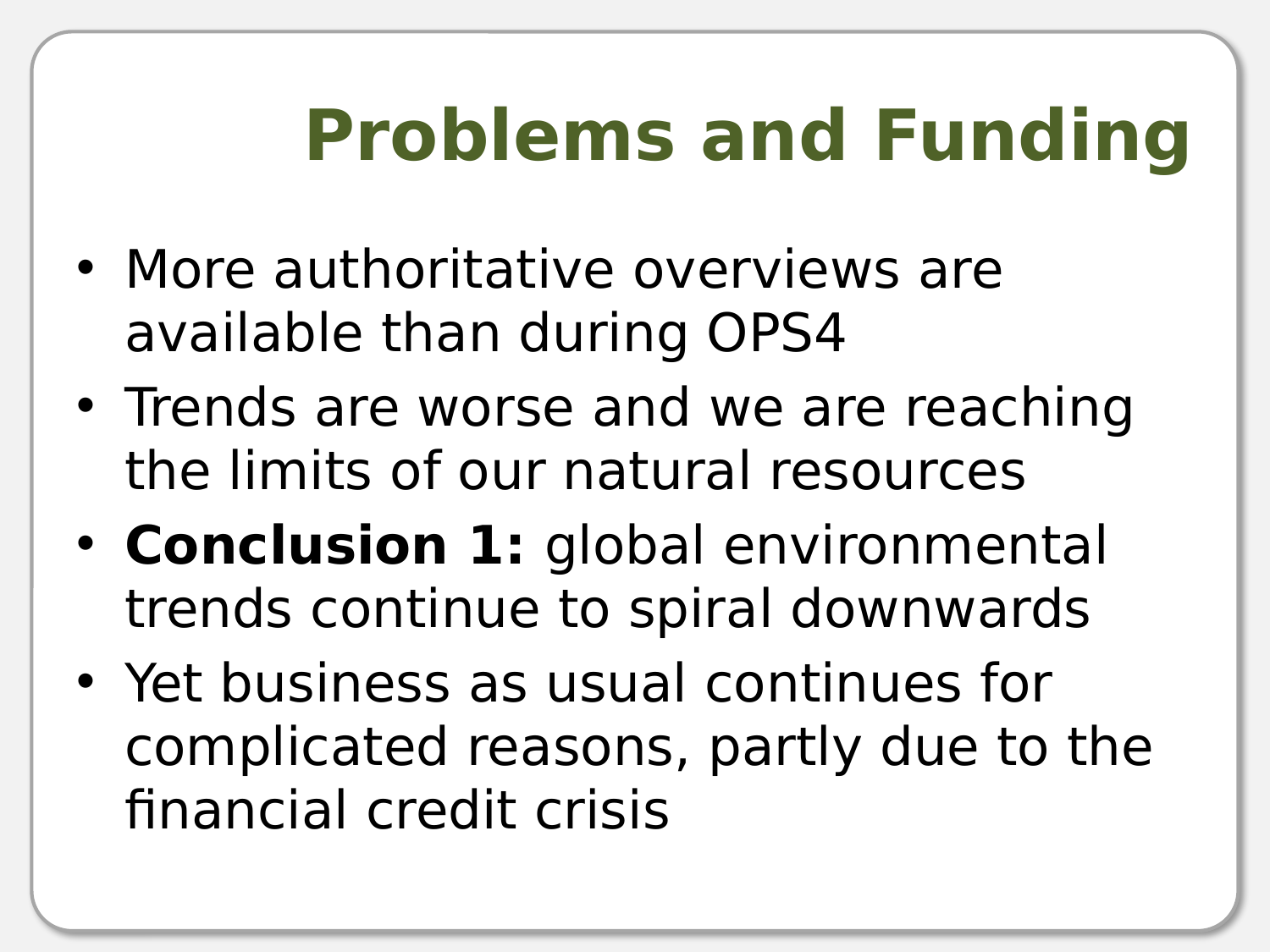

# Problems and Funding
More authoritative overviews are available than during OPS4
Trends are worse and we are reaching the limits of our natural resources
Conclusion 1: global environmental trends continue to spiral downwards
Yet business as usual continues for complicated reasons, partly due to the financial credit crisis